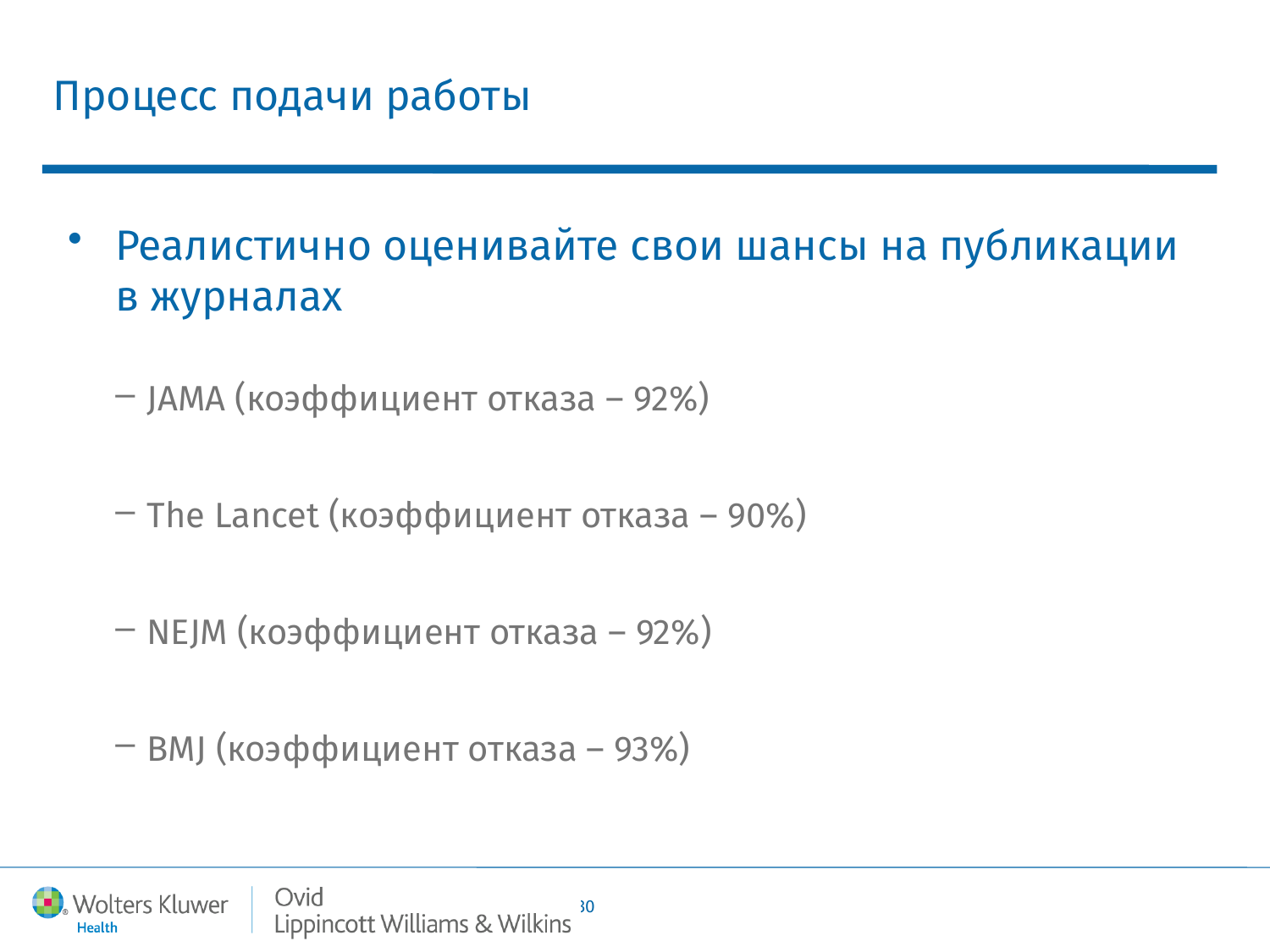

# Процесс подачи работы
Реалистично оценивайте свои шансы на публикации в журналах

JAMA (коэффициент отказа – 92%)

The Lancet (коэффициент отказа – 90%)

NEJM (коэффициент отказа – 92%)

BMJ (коэффициент отказа – 93%)